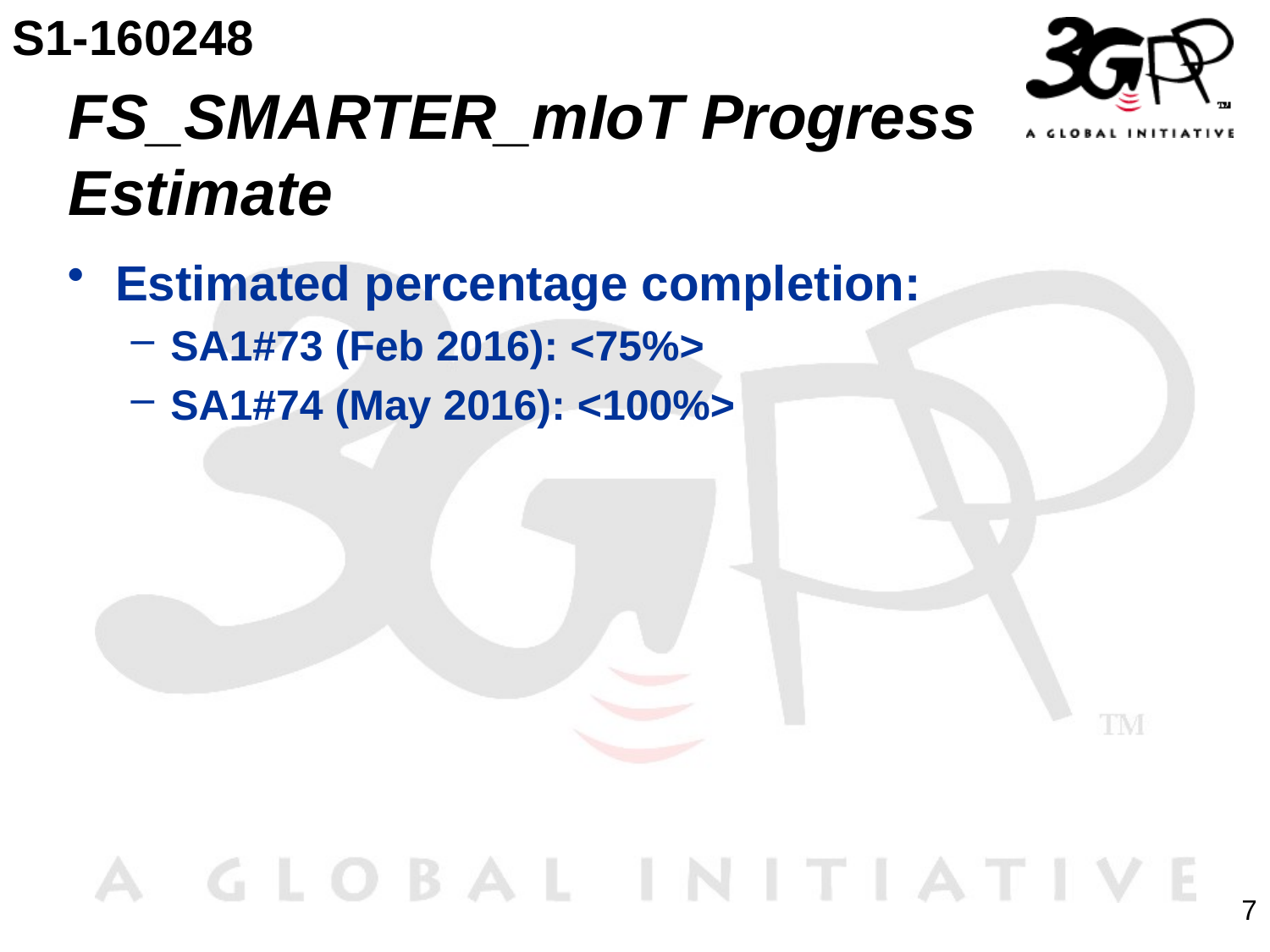

S1-160248
# FS_SMARTER_mIoT Progress Estimate

Estimated percentage completion:
SA1#73 (Feb 2016): <75%>
SA1#74 (May 2016): <100%>
7